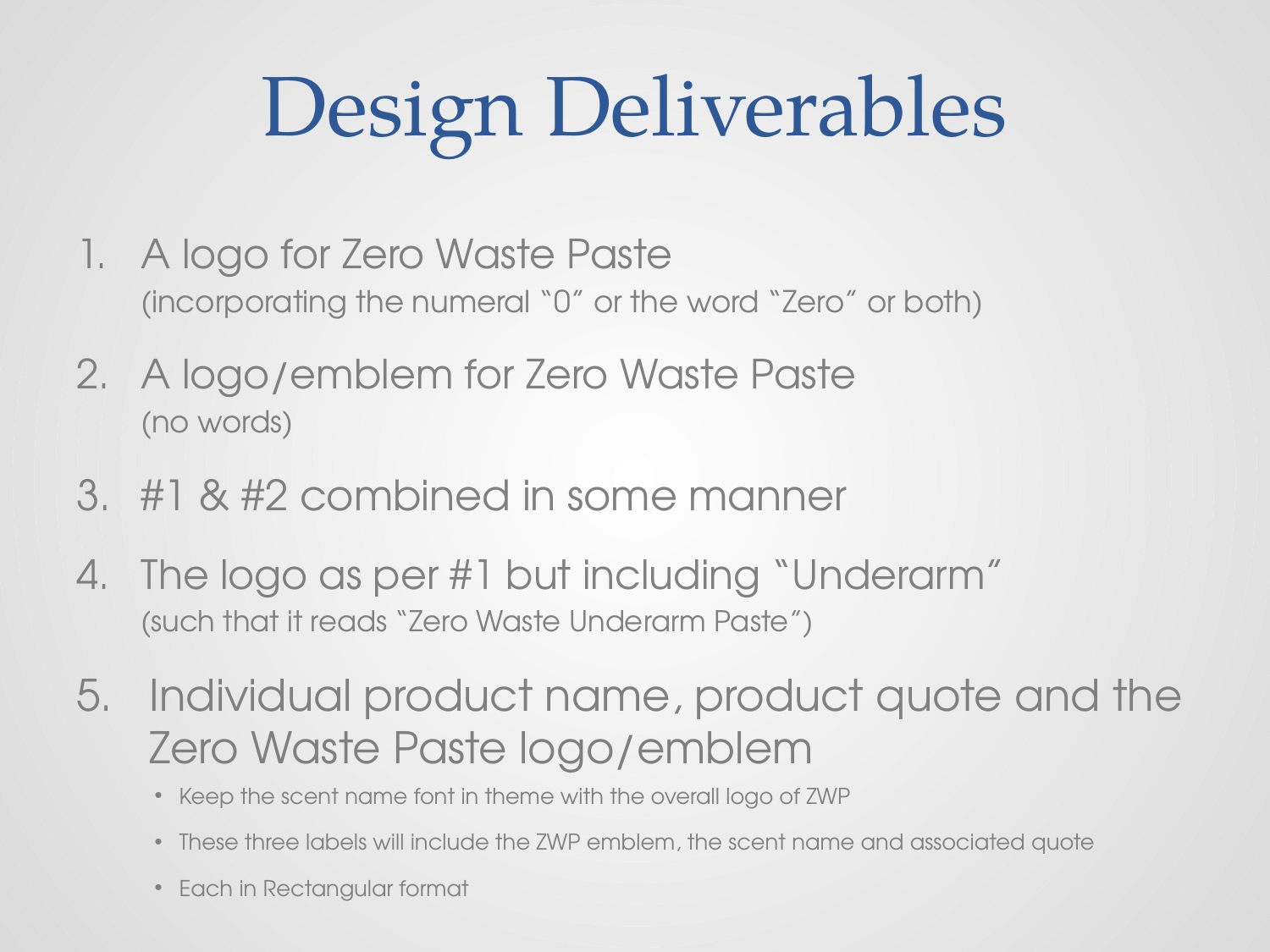

# Design Deliverables
A logo for Zero Waste Paste
(incorporating the numeral “0” or the word “Zero” or both)
A logo/emblem for Zero Waste Paste
(no words)
#1 & #2 combined in some manner
The logo as per #1 but including “Underarm”
(such that it reads “Zero Waste Underarm Paste”)
Individual product name, product quote and the Zero Waste Paste logo/emblem
Keep the scent name font in theme with the overall logo of ZWP
These three labels will include the ZWP emblem, the scent name and associated quote
Each in Rectangular format